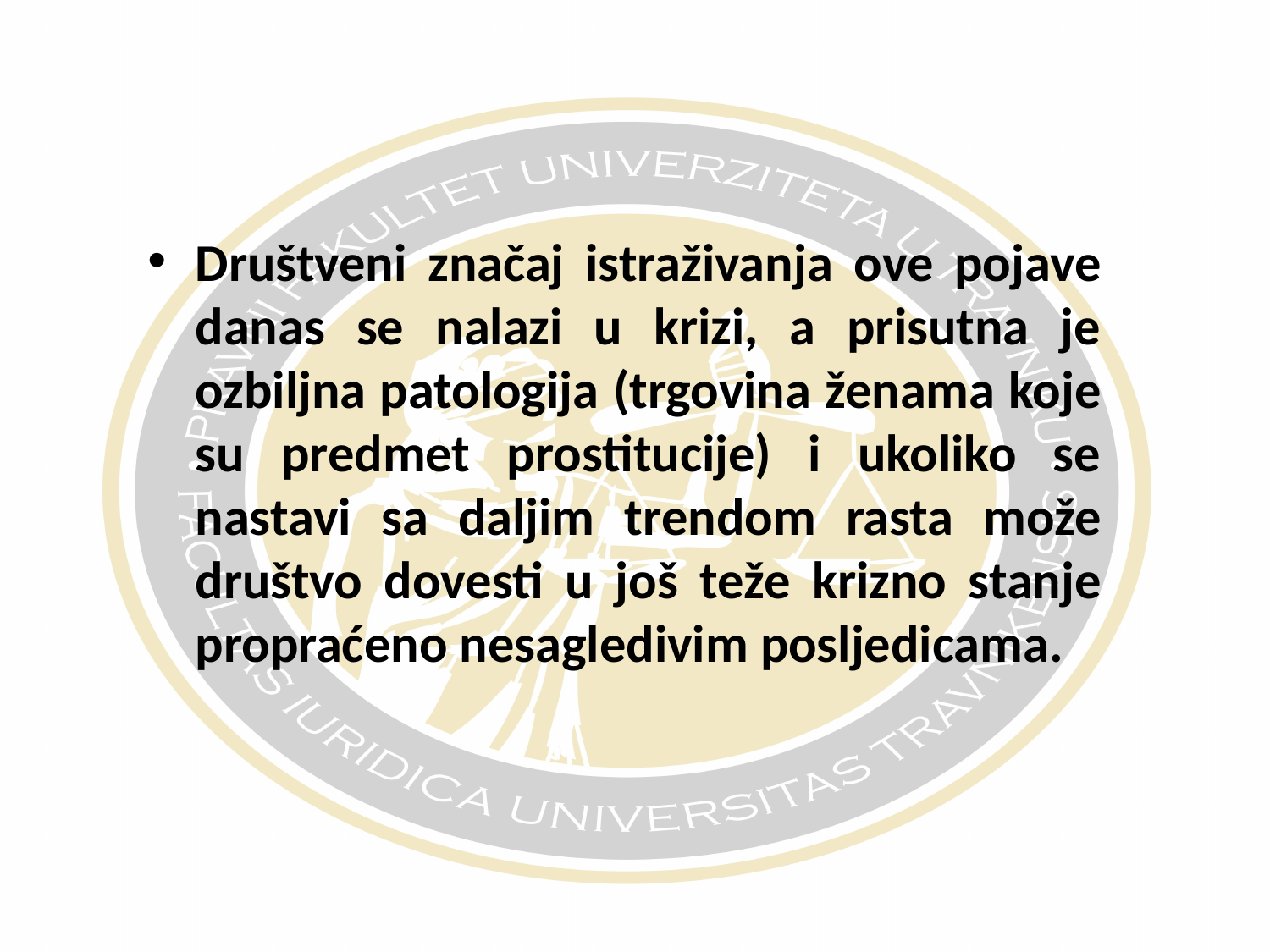

#
Društveni značaj istraživanja ove pojave danas se nalazi u krizi, a prisutna je ozbiljna patologija (trgovina ženama koje su predmet prostitucije) i ukoliko se nastavi sa daljim trendom rasta može društvo dovesti u još teže krizno stanje propraćeno nesagledivim posljedicama.